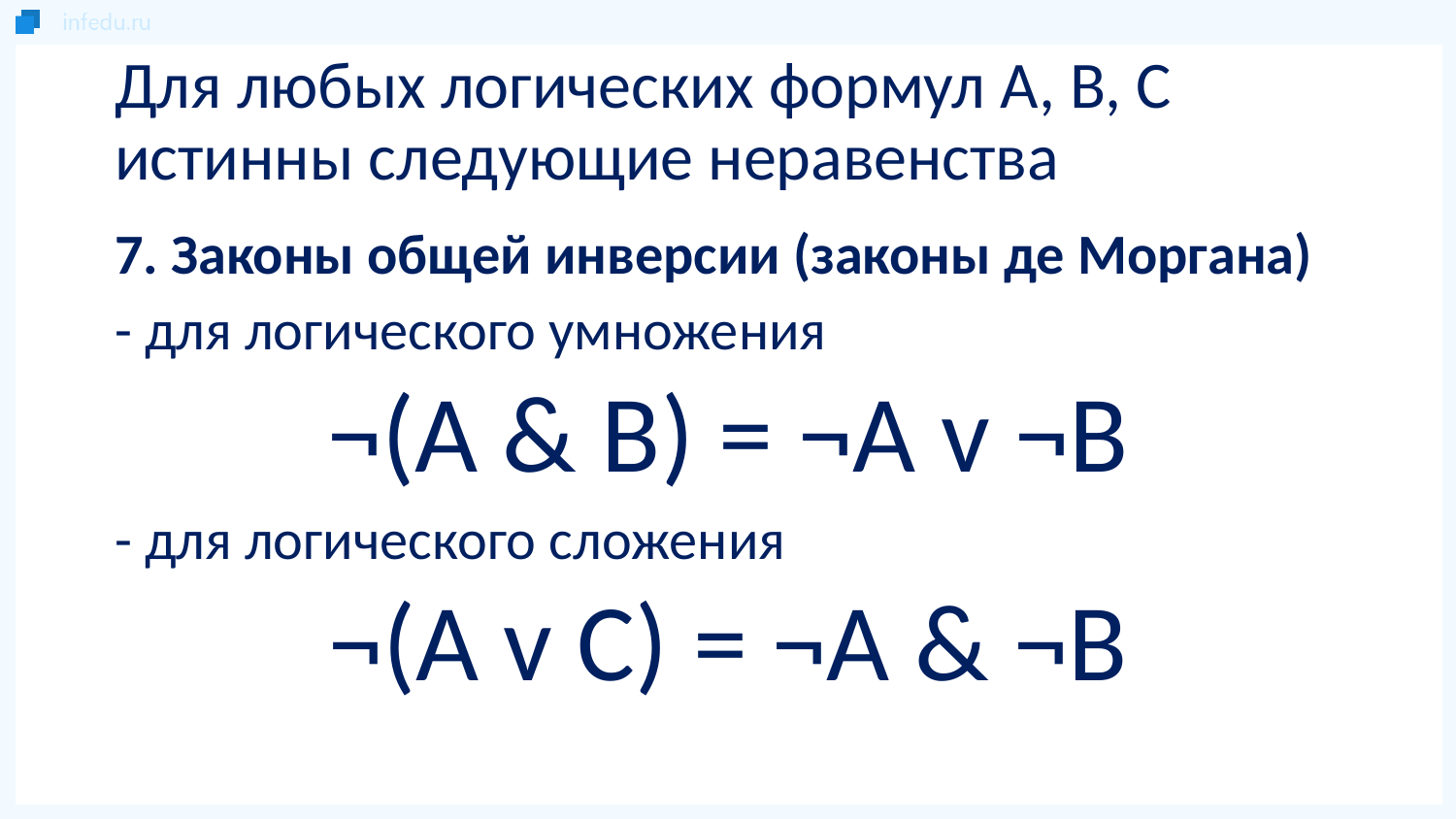

# Для любых логических формул A, B, C истинны следующие неравенства
7. Законы общей инверсии (законы де Моргана)
- для логического умножения
¬(A & B) = ¬A v ¬B
- для логического сложения
¬(A v C) = ¬A & ¬B